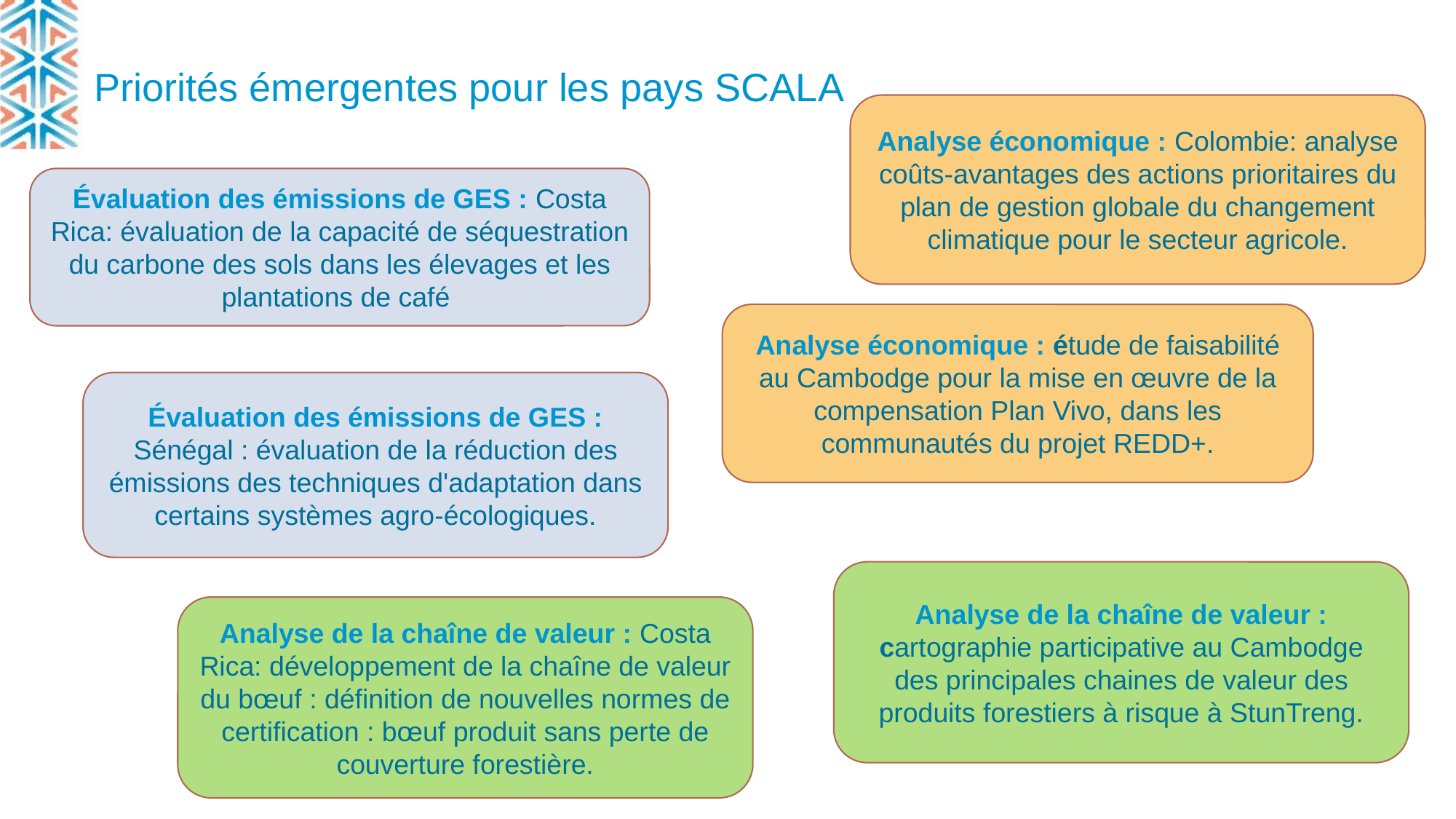

# Priorités émergentes pour les pays SCALA
Analyse économique : Colombie: analyse coûts-avantages des actions prioritaires du plan de gestion globale du changement climatique pour le secteur agricole.
Évaluation des émissions de GES : Costa Rica: évaluation de la capacité de séquestration du carbone des sols dans les élevages et les plantations de café
Analyse économique : étude de faisabilité au Cambodge pour la mise en œuvre de la compensation Plan Vivo, dans les communautés du projet REDD+.
Évaluation des émissions de GES : Sénégal : évaluation de la réduction des émissions des techniques d'adaptation dans certains systèmes agro-écologiques.
Analyse de la chaîne de valeur : cartographie participative au Cambodge des principales chaines de valeur des produits forestiers à risque à StunTreng.
Analyse de la chaîne de valeur : Costa Rica: développement de la chaîne de valeur du bœuf : définition de nouvelles normes de certification : bœuf produit sans perte de couverture forestière.